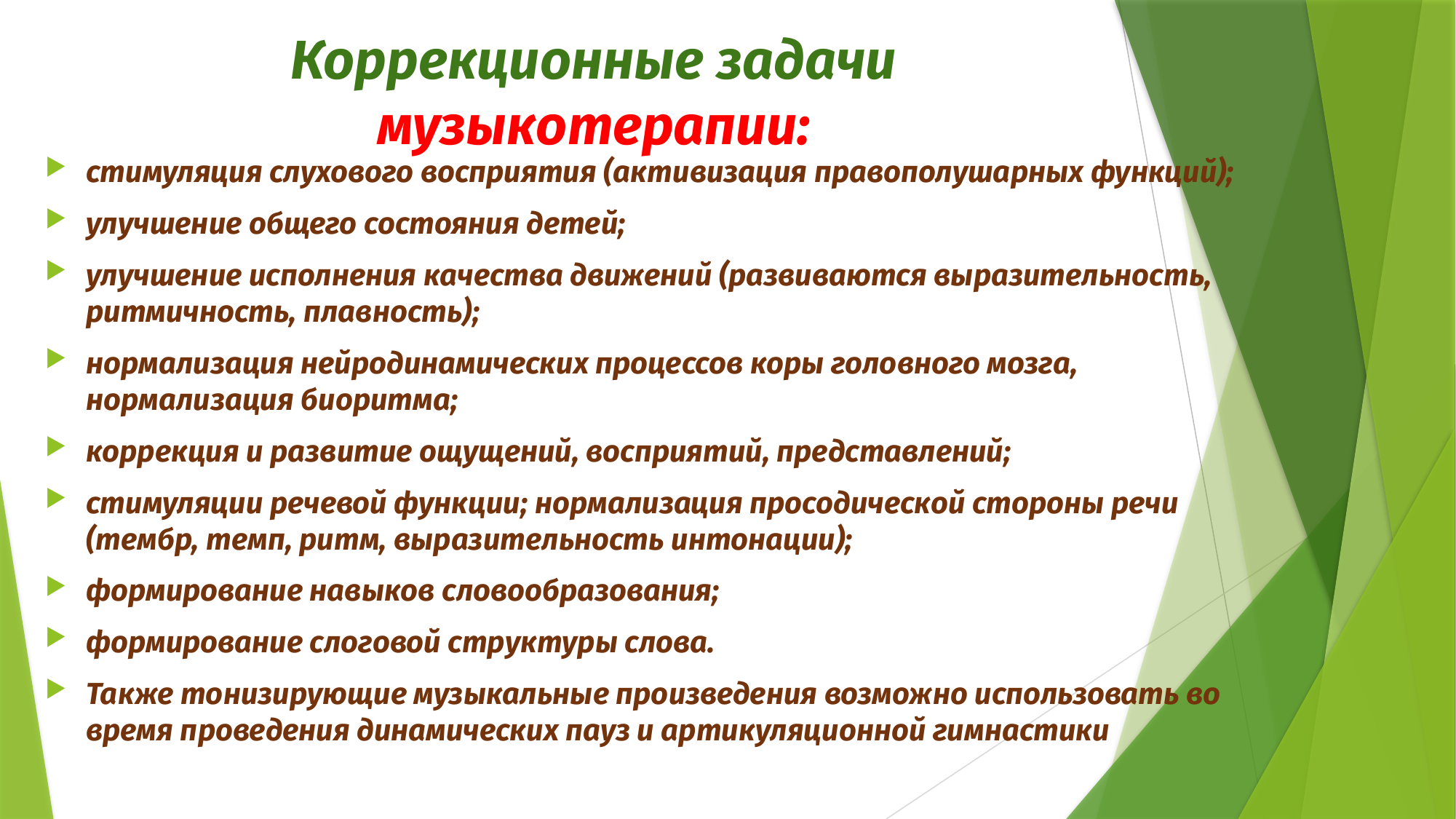

# Коррекционные задачи музыкотерапии:
стимуляция слухового восприятия (активизация правополушарных функций);
улучшение общего состояния детей;
улучшение исполнения качества движений (развиваются выразительность, ритмичность, плавность);
нормализация нейродинамических процессов коры головного мозга, нормализация биоритма;
коррекция и развитие ощущений, восприятий, представлений;
стимуляции речевой функции; нормализация просодической стороны речи (тембр, темп, ритм, выразительность интонации);
формирование навыков словообразования;
формирование слоговой структуры слова.
Также тонизирующие музыкальные произведения возможно использовать во время проведения динамических пауз и артикуляционной гимнастики